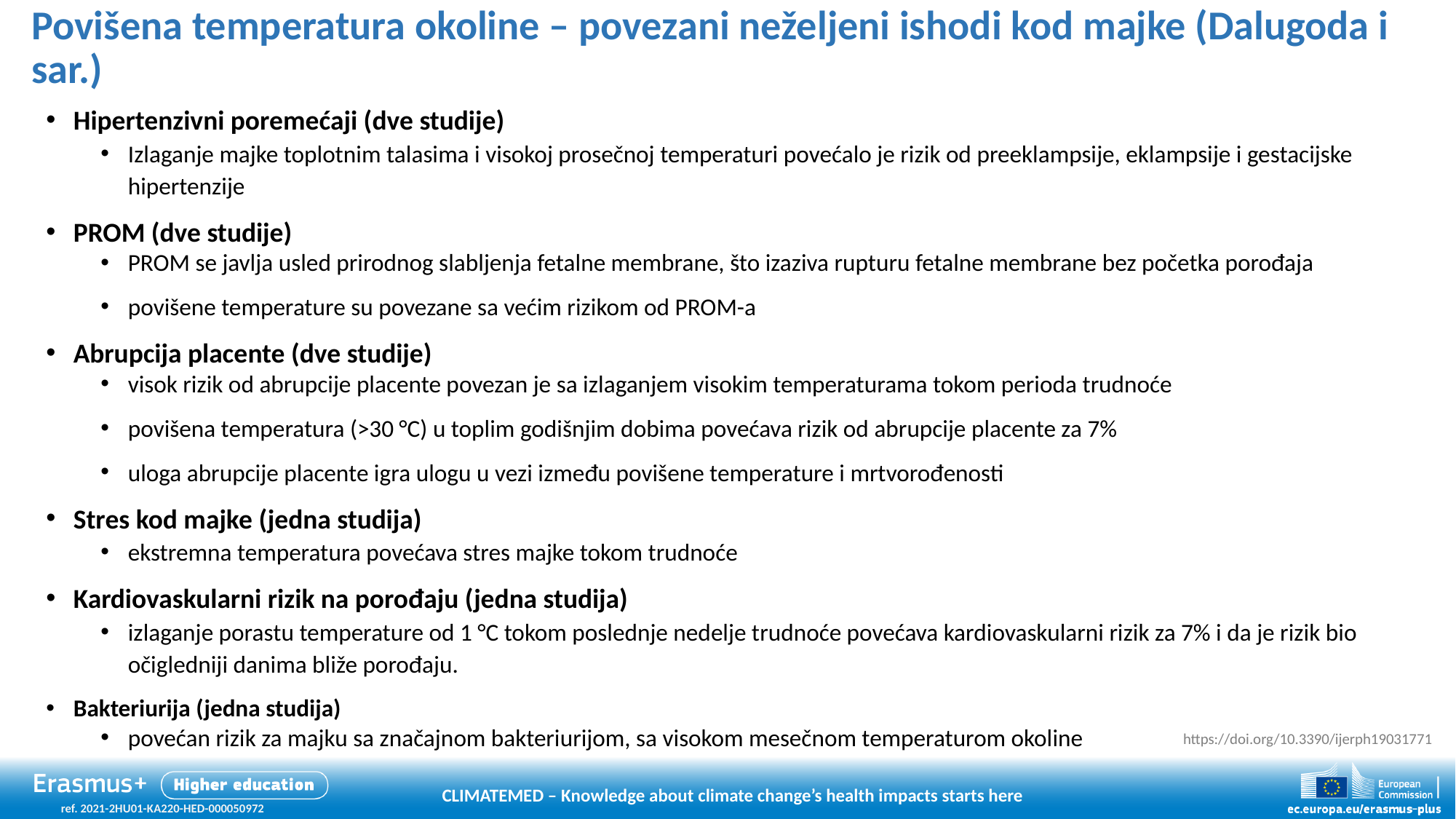

# Povišena temperatura okoline – povezani neželjeni ishodi kod majke (Dalugoda i sar.)
Hipertenzivni poremećaji (dve studije)
Izlaganje majke toplotnim talasima i visokoj prosečnoj temperaturi povećalo je rizik od preeklampsije, eklampsije i gestacijske hipertenzije
PROM (dve studije)
PROM se javlja usled prirodnog slabljenja fetalne membrane, što izaziva rupturu fetalne membrane bez početka porođaja
povišene temperature su povezane sa većim rizikom od PROM-a
Abrupcija placente (dve studije)
visok rizik od abrupcije placente povezan je sa izlaganjem visokim temperaturama tokom perioda trudnoće
povišena temperatura (>30 °C) u toplim godišnjim dobima povećava rizik od abrupcije placente za 7%
uloga abrupcije placente igra ulogu u vezi između povišene temperature i mrtvorođenosti
Stres kod majke (jedna studija)
ekstremna temperatura povećava stres majke tokom trudnoće
Kardiovaskularni rizik na porođaju (jedna studija)
izlaganje porastu temperature od 1 °C tokom poslednje nedelje trudnoće povećava kardiovaskularni rizik za 7% i da je rizik bio očigledniji danima bliže porođaju.
Bakteriurija (jedna studija)
povećan rizik za majku sa značajnom bakteriurijom, sa visokom mesečnom temperaturom okoline
https://doi.org/10.3390/ijerph19031771